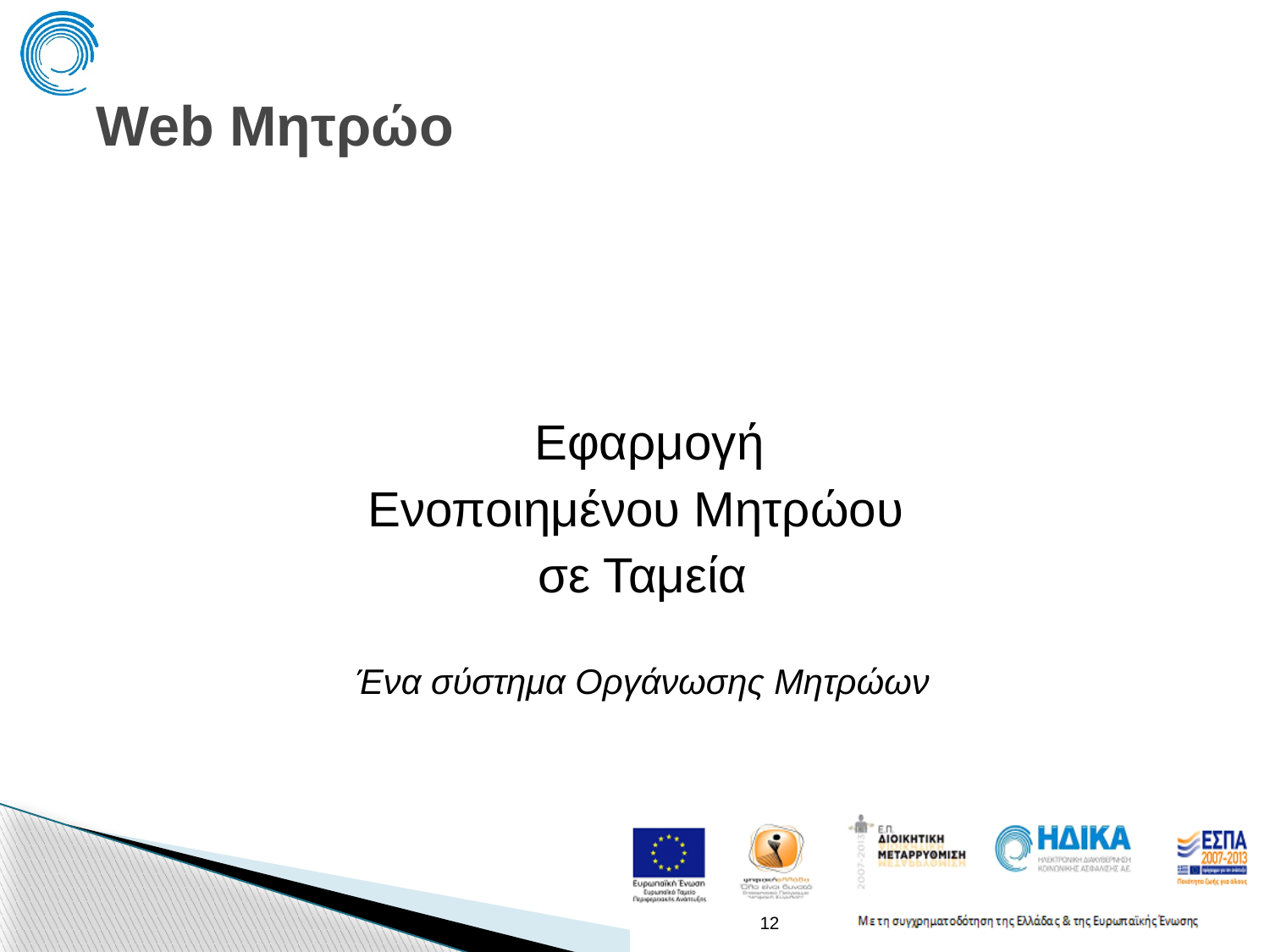

# Web Μητρώο

  Εφαρμογή
Ενοποιημένου Μητρώου
σε Ταμεία

Ένα σύστημα Οργάνωσης Μητρώων

12